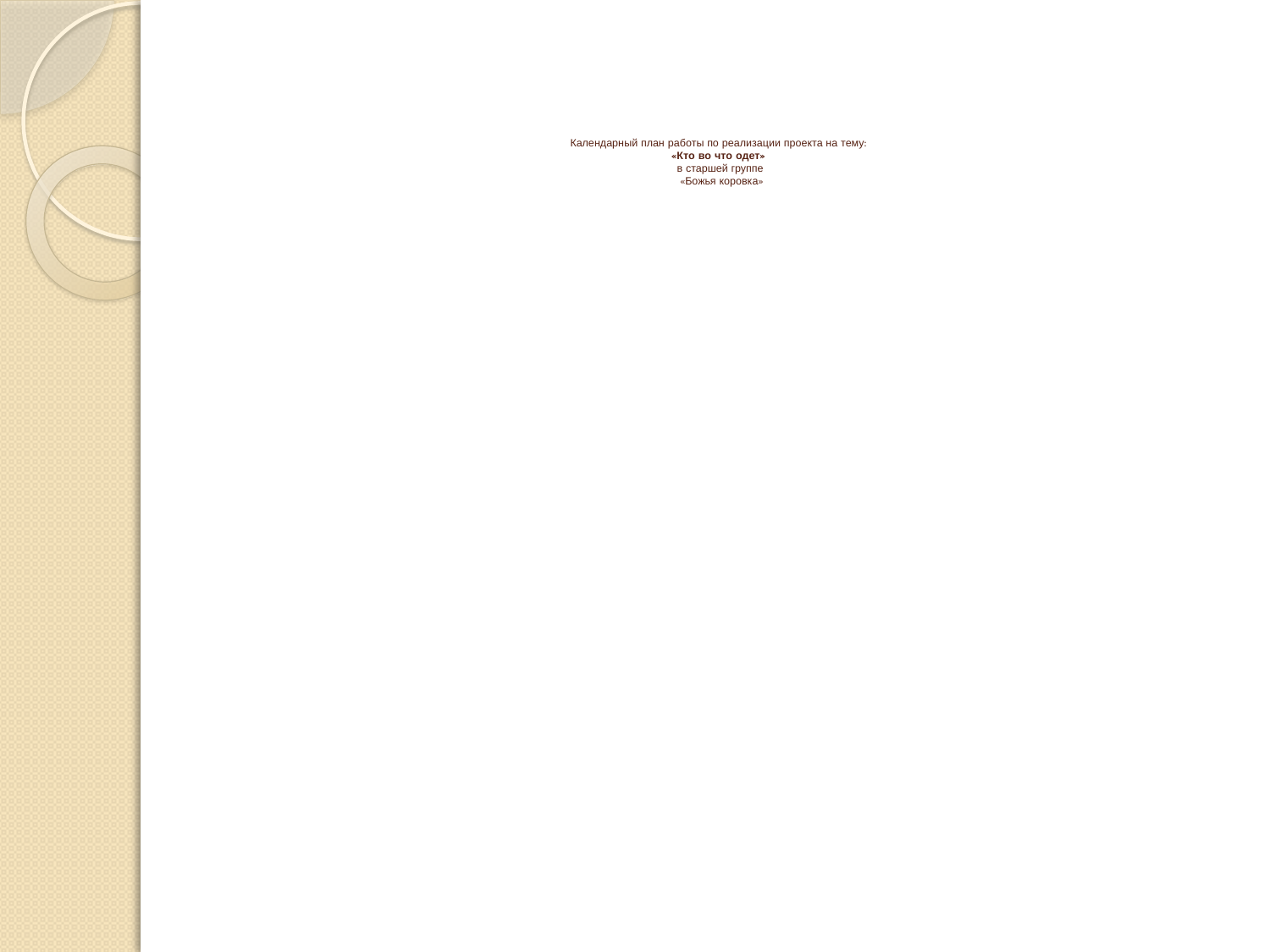

# Календарный план работы по реализации проекта на тему: «Кто во что одет» в старшей группе «Божья коровка»